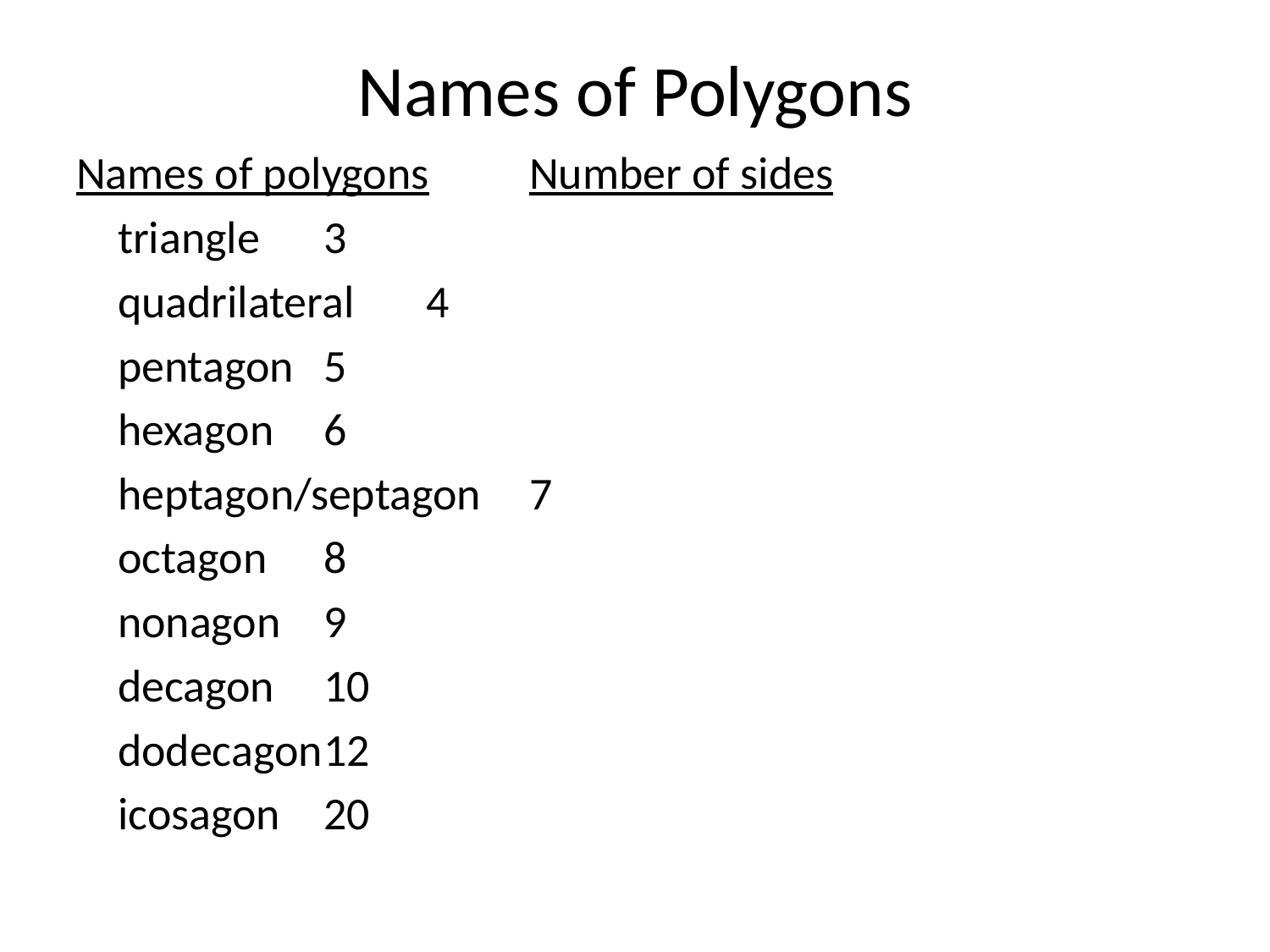

# Names of Polygons
Names of polygons 			Number of sides
	triangle						3
	quadrilateral					4
	pentagon						5
	hexagon						6
	heptagon/septagon				7
	octagon						8
	nonagon						9
	decagon						10
	dodecagon					12
	icosagon						20